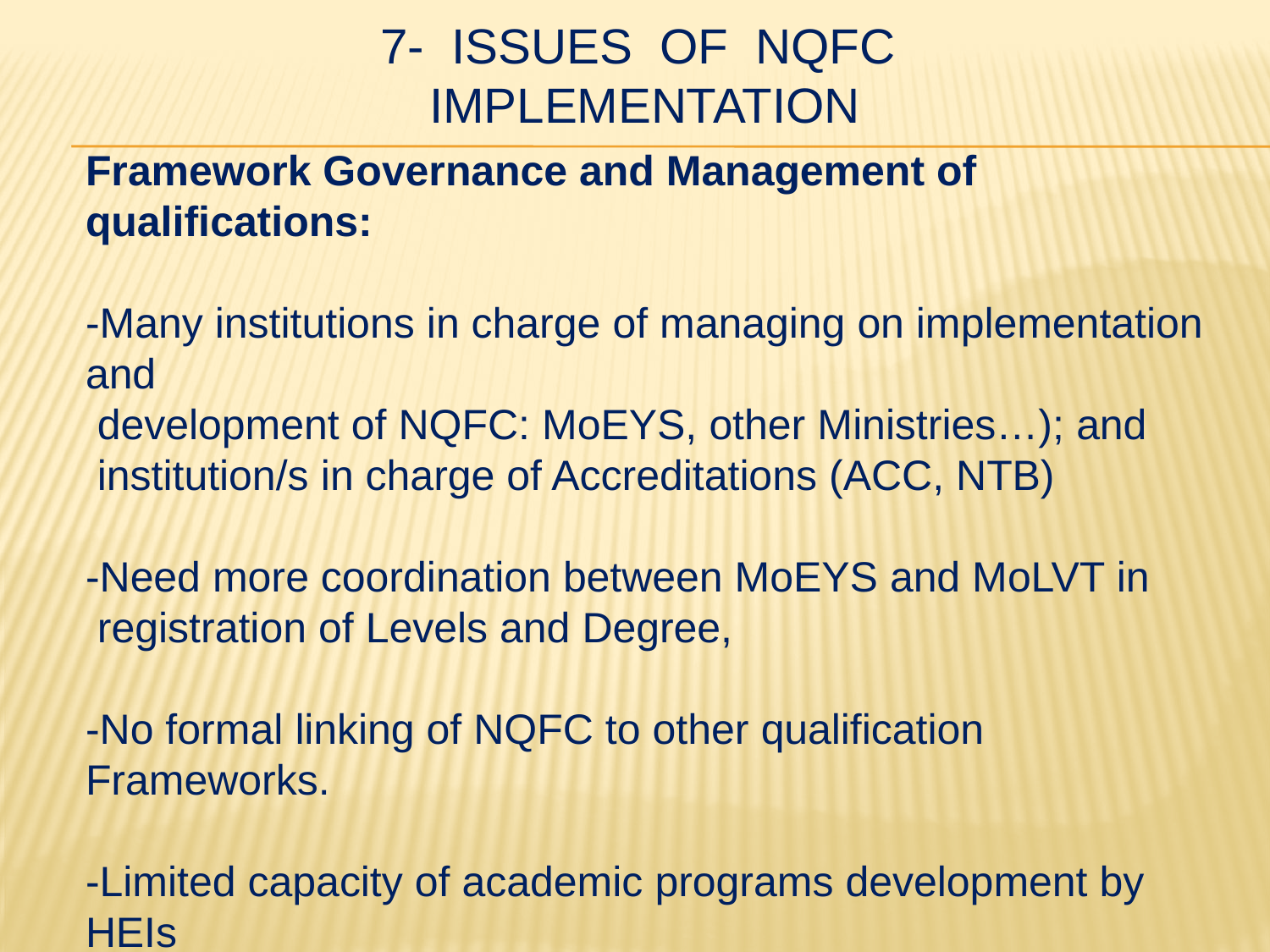

# 7-  Issues  of  NQFC  Implementation
Framework Governance and Management of qualifications:

-Many institutions in charge of managing on implementation and
 development of NQFC: MoEYS, other Ministries…); and
 institution/s in charge of Accreditations (ACC, NTB)

-Need more coordination between MoEYS and MoLVT in
 registration of Levels and Degree,

-No formal linking of NQFC to other qualification Frameworks.

-Limited capacity of academic programs development by HEIs

-